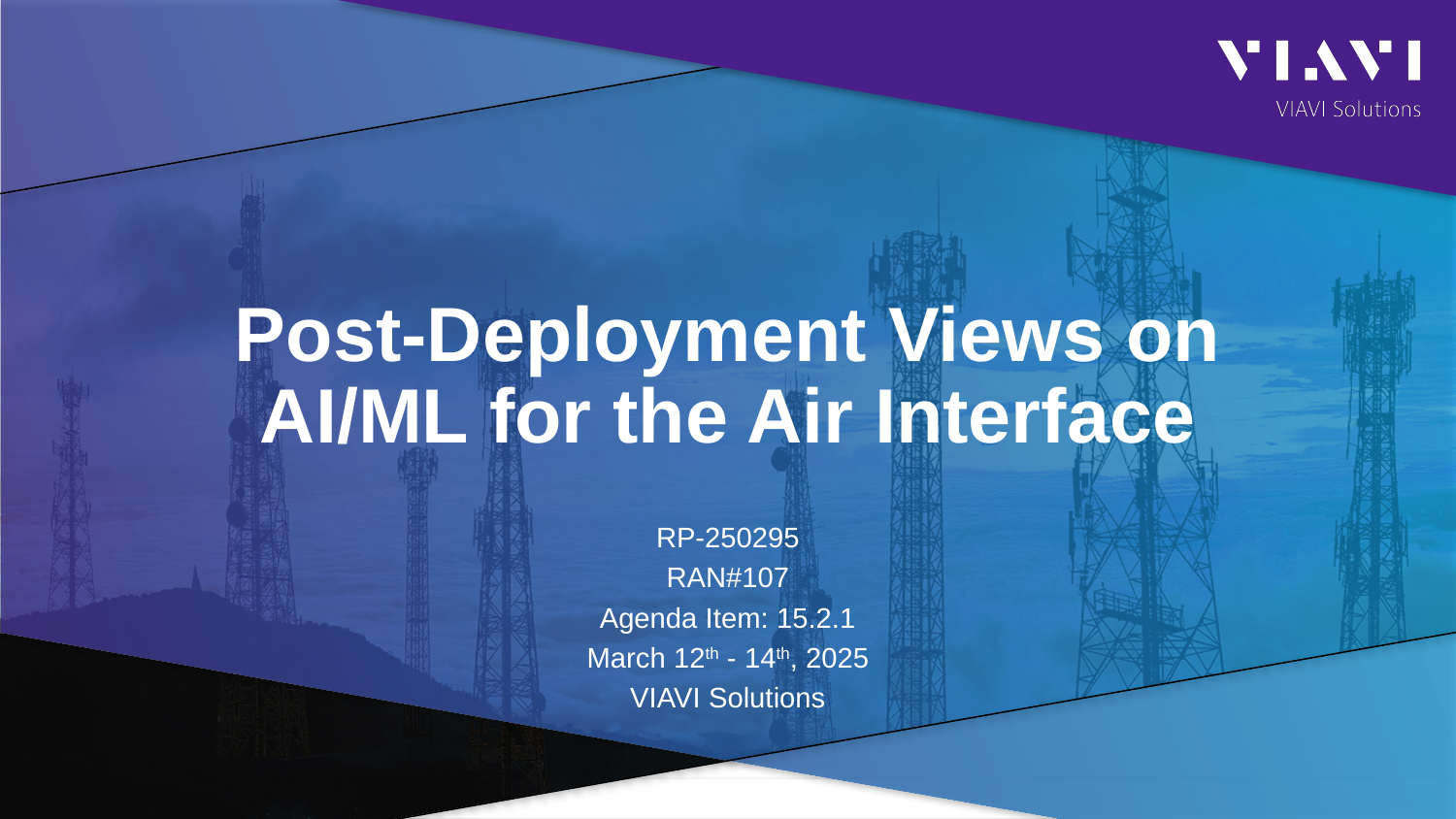

# Post-Deployment Views on AI/ML for the Air Interface
RP-250295
RAN#107
Agenda Item: 15.2.1
March 12th - 14th, 2025
VIAVI Solutions